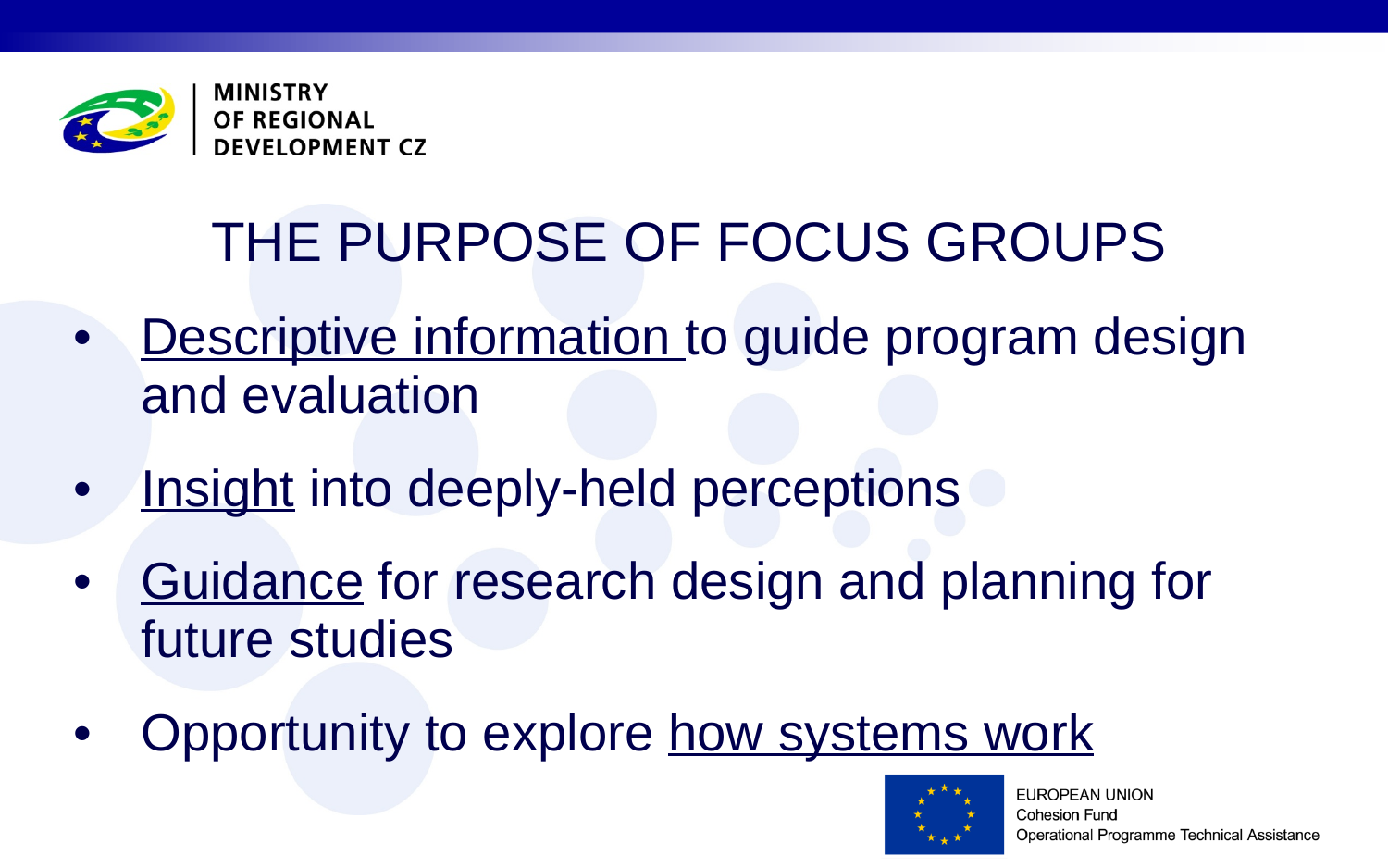

THE PURPOSE OF FOCUS GROUPS
Descriptive information to guide program design and evaluation
Insight into deeply-held perceptions
Guidance for research design and planning for future studies
Opportunity to explore how systems work